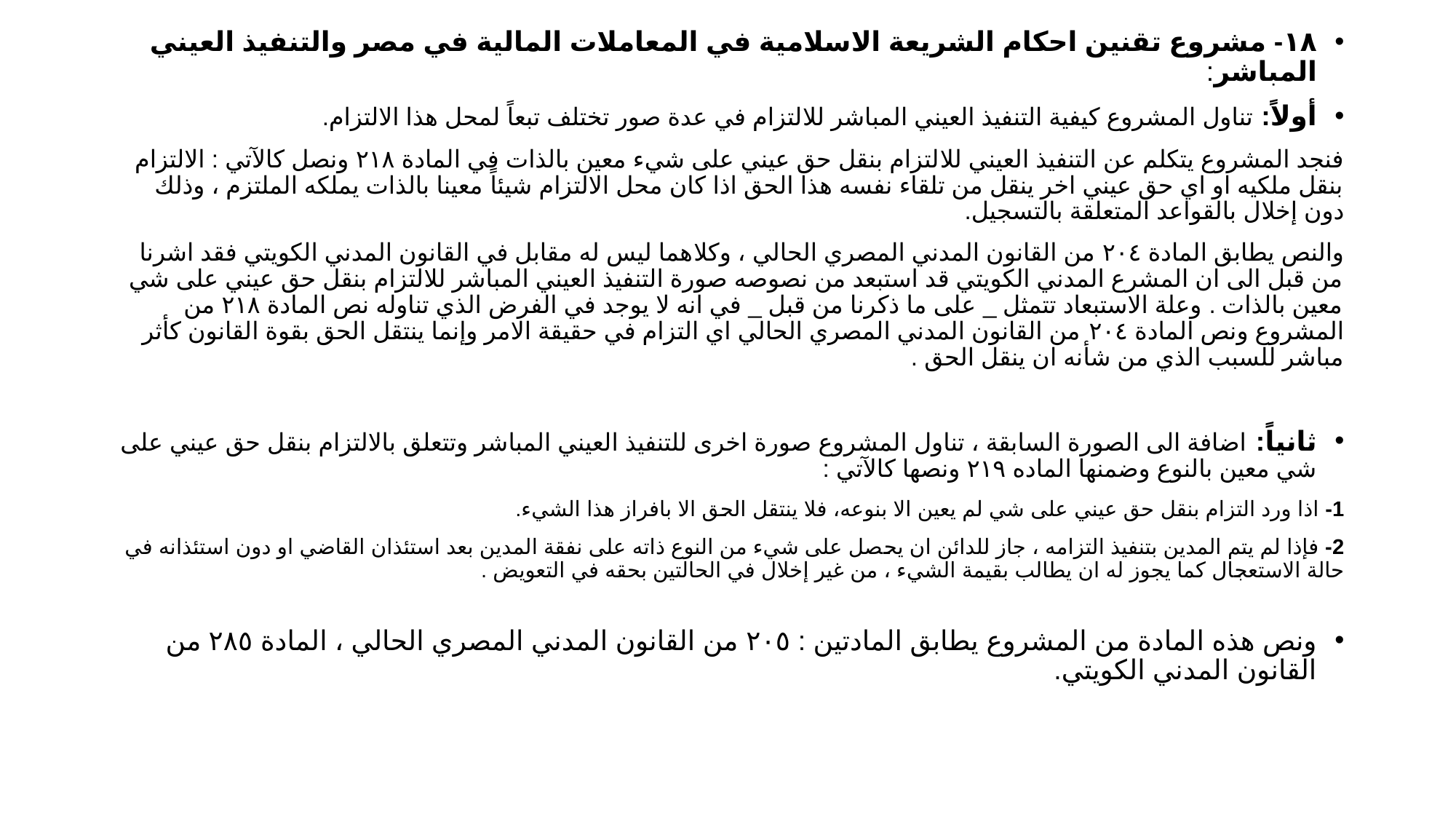

١٨- مشروع تقنين احكام الشريعة الاسلامية في المعاملات المالية في مصر والتنفيذ العيني المباشر:
أولاً: تناول المشروع كيفية التنفيذ العيني المباشر للالتزام في عدة صور تختلف تبعاً لمحل هذا الالتزام.
فنجد المشروع يتكلم عن التنفيذ العيني للالتزام بنقل حق عيني على شيء معين بالذات في المادة ٢١٨ ونصل كالآتي : الالتزام بنقل ملكيه او اي حق عيني اخر ينقل من تلقاء نفسه هذا الحق اذا كان محل الالتزام شيئاً معينا بالذات يملكه الملتزم ، وذلك دون إخلال بالقواعد المتعلقة بالتسجيل.
والنص يطابق المادة ٢٠٤ من القانون المدني المصري الحالي ، وكلاهما ليس له مقابل في القانون المدني الكويتي فقد اشرنا من قبل الى ان المشرع المدني الكويتي قد استبعد من نصوصه صورة التنفيذ العيني المباشر للالتزام بنقل حق عيني على شي معين بالذات . وعلة الاستبعاد تتمثل _ على ما ذكرنا من قبل _ في انه لا يوجد في الفرض الذي تناوله نص المادة ٢١٨ من المشروع ونص المادة ٢٠٤ من القانون المدني المصري الحالي اي التزام في حقيقة الامر وإنما ينتقل الحق بقوة القانون كأثر مباشر للسبب الذي من شأنه ان ينقل الحق .

ثانياً: اضافة الى الصورة السابقة ، تناول المشروع صورة اخرى للتنفيذ العيني المباشر وتتعلق بالالتزام بنقل حق عيني على شي معين بالنوع وضمنها الماده ٢١٩ ونصها كالآتي :
1- اذا ورد التزام بنقل حق عيني على شي لم يعين الا بنوعه، فلا ينتقل الحق الا بافراز هذا الشيء.
2- فإذا لم يتم المدين بتنفيذ التزامه ، جاز للدائن ان يحصل على شيء من النوع ذاته على نفقة المدين بعد استئذان القاضي او دون استئذانه في حالة الاستعجال كما يجوز له ان يطالب بقيمة الشيء ، من غير إخلال في الحالتين بحقه في التعويض .
ونص هذه المادة من المشروع يطابق المادتين : ٢٠٥ من القانون المدني المصري الحالي ، المادة ٢٨٥ من القانون المدني الكويتي.